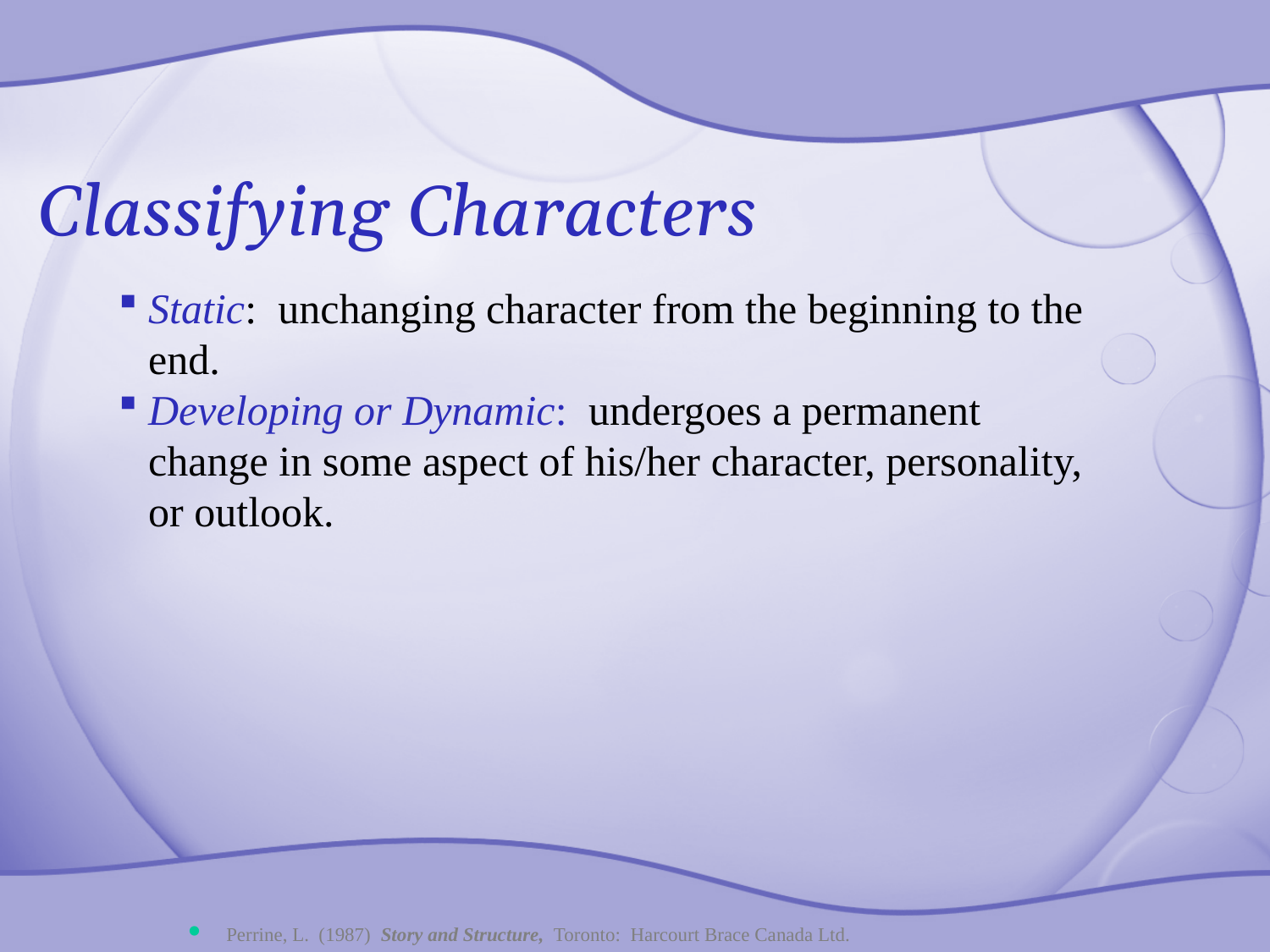

Classifying Characters
Static:  unchanging character from the beginning to the end.
Developing or Dynamic:  undergoes a permanent change in some aspect of his/her character, personality, or outlook.

Perrine, L.  (1987)  Story and Structure,  Toronto:  Harcourt Brace Canada Ltd.